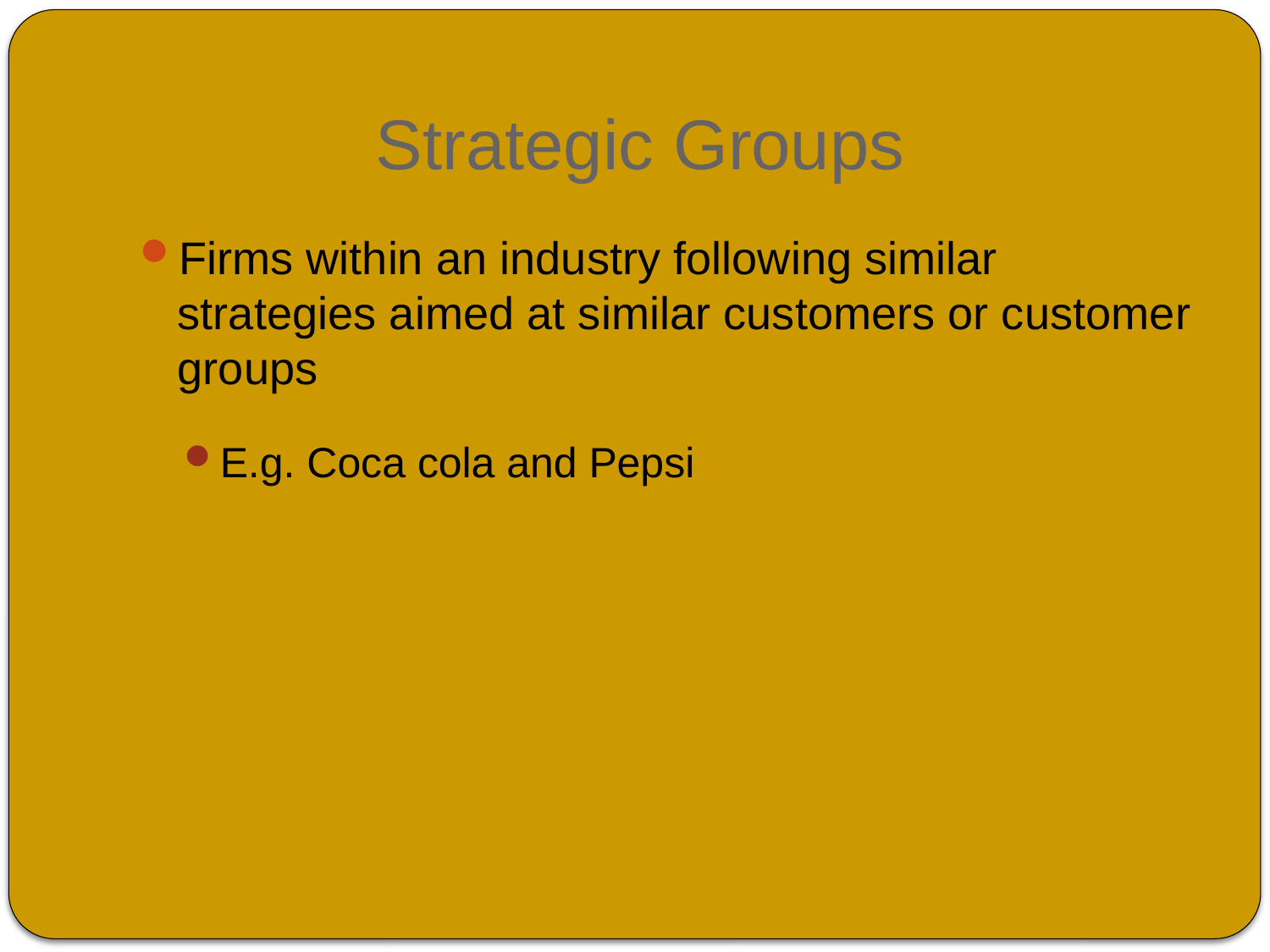

# Strategic Groups
Firms within an industry following similar strategies aimed at similar customers or customer groups

E.g. Coca cola and Pepsi